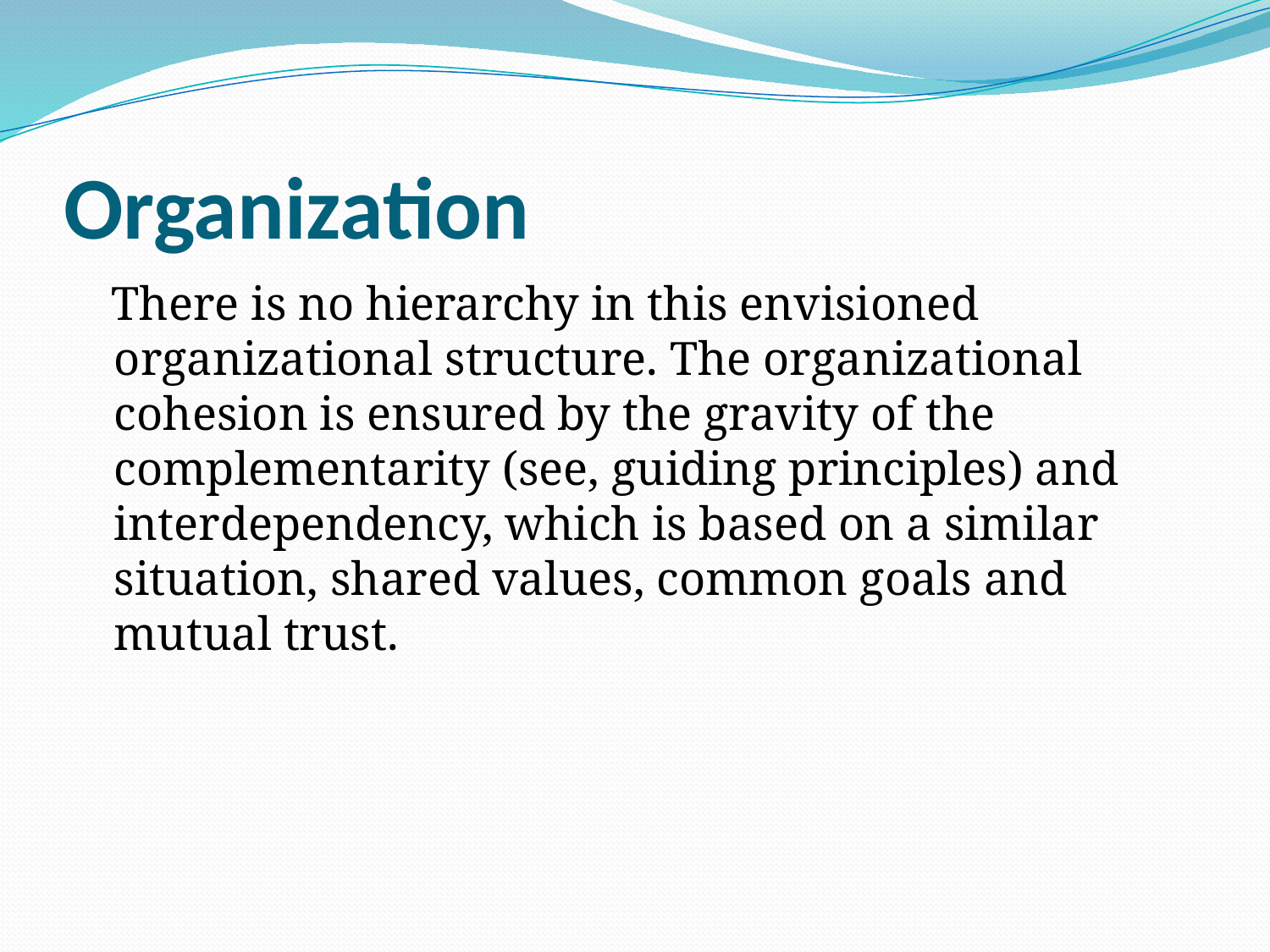

# Organization
   There is no hierarchy in this envisioned organizational structure. The organizational cohesion is ensured by the gravity of the complementarity (see, guiding principles) and interdependency, which is based on a similar situation, shared values, common goals and mutual trust.